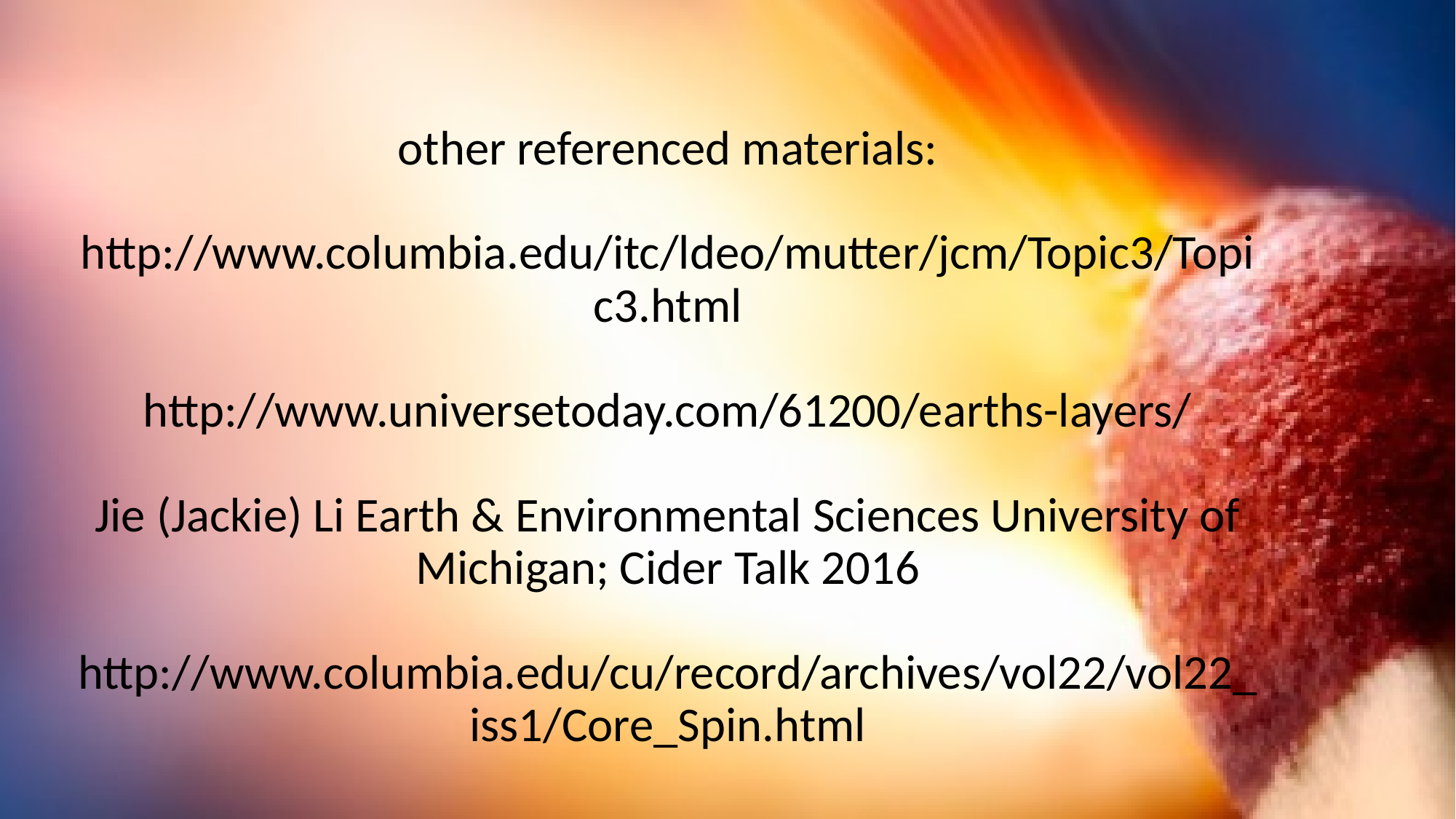

# other referenced materials: http://www.columbia.edu/itc/ldeo/mutter/jcm/Topic3/Topic3.html http://www.universetoday.com/61200/earths-layers/ Jie (Jackie) Li Earth & Environmental Sciences University of Michigan; Cider Talk 2016 http://www.columbia.edu/cu/record/archives/vol22/vol22_iss1/Core_Spin.html